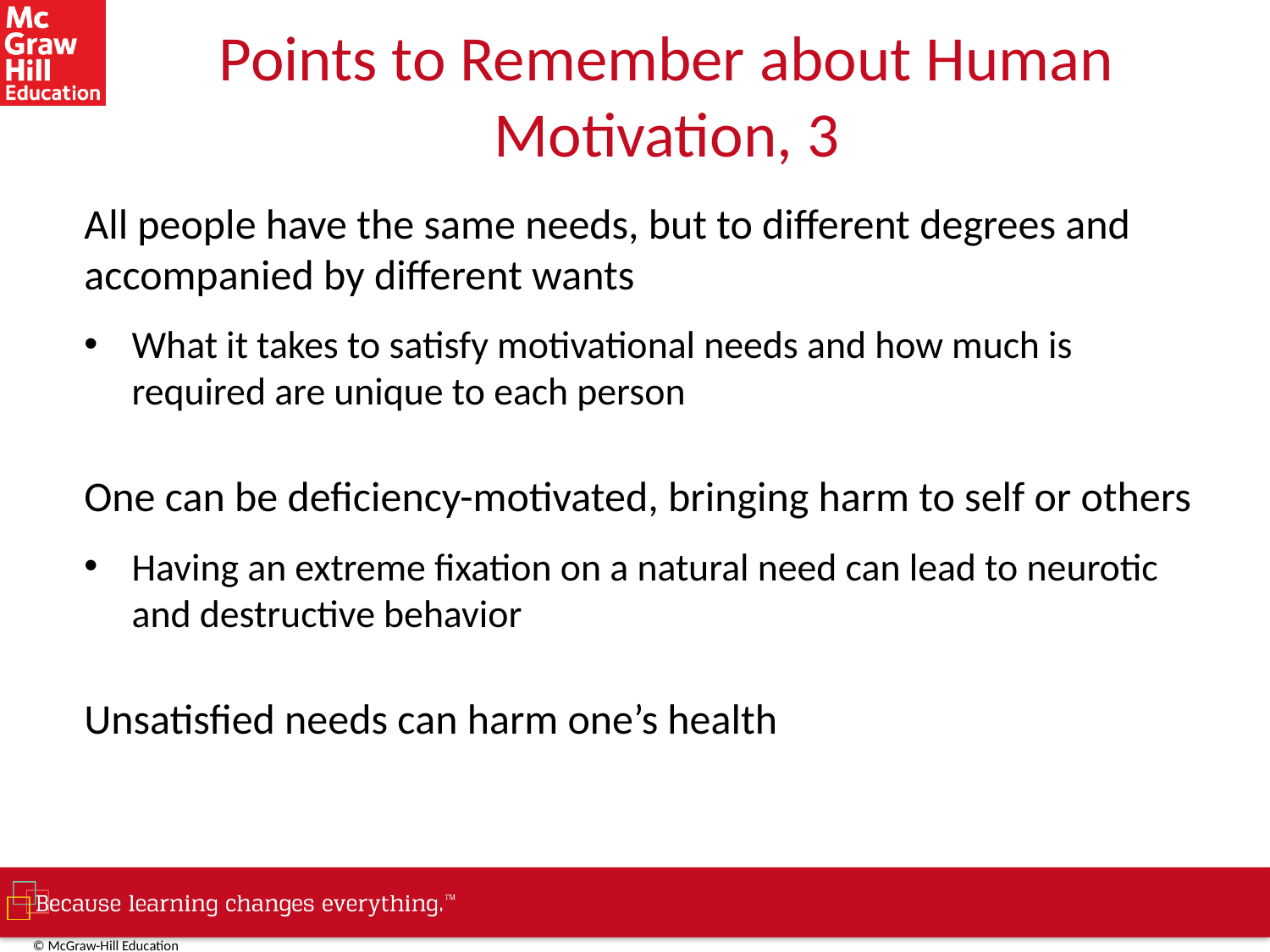

# Points to Remember about Human Motivation, 3
All people have the same needs, but to different degrees and accompanied by different wants
What it takes to satisfy motivational needs and how much is required are unique to each person

One can be deficiency-motivated, bringing harm to self or others
Having an extreme fixation on a natural need can lead to neurotic and destructive behavior

Unsatisfied needs can harm one’s health